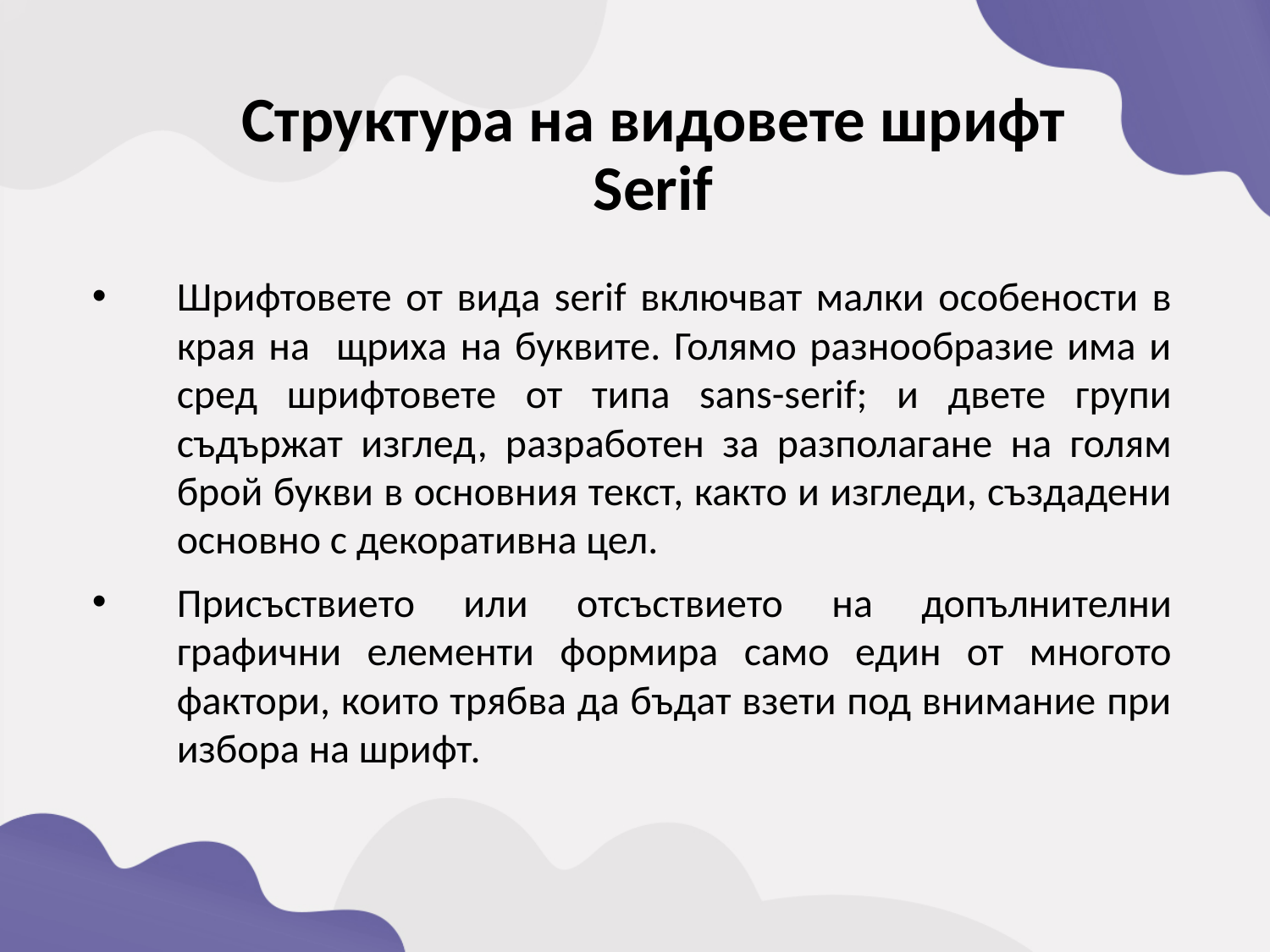

Структура на видовете шрифт
Serif

Шрифтовете от вида serif включват малки особености в края на  щриха на буквите. Голямо разнообразие има и сред шрифтовете от типа sans-serif; и двете групи съдържат изглед, разработен за разполагане на голям брой букви в основния текст, както и изгледи, създадени основно с декоративна цел.
Присъствието или отсъствието на допълнителни графични елементи формира само един от многото фактори, които трябва да бъдат взети под внимание при избора на шрифт.